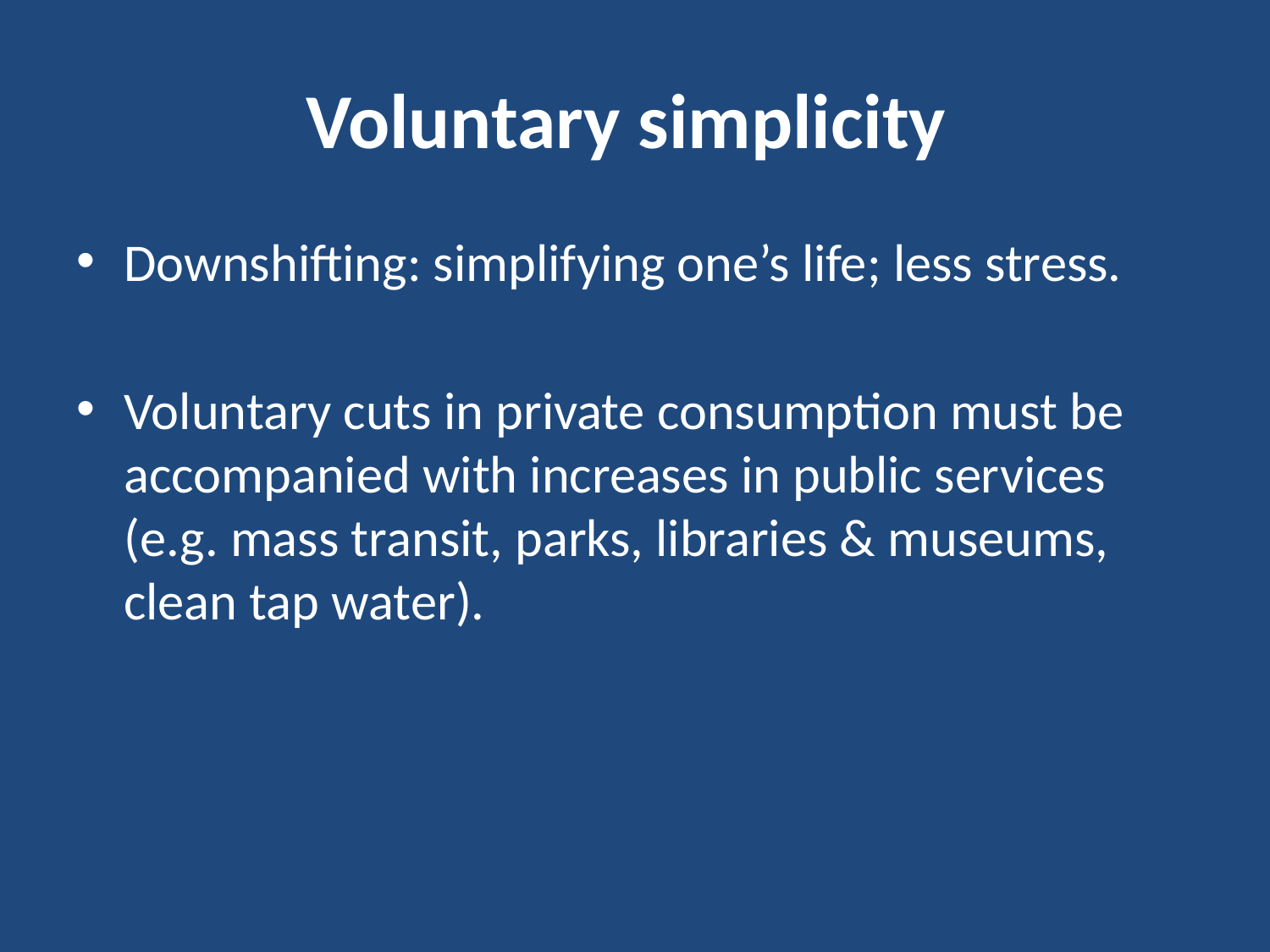

# Voluntary simplicity
Downshifting: simplifying one’s life; less stress.

Voluntary cuts in private consumption must be accompanied with increases in public services (e.g. mass transit, parks, libraries & museums, clean tap water).